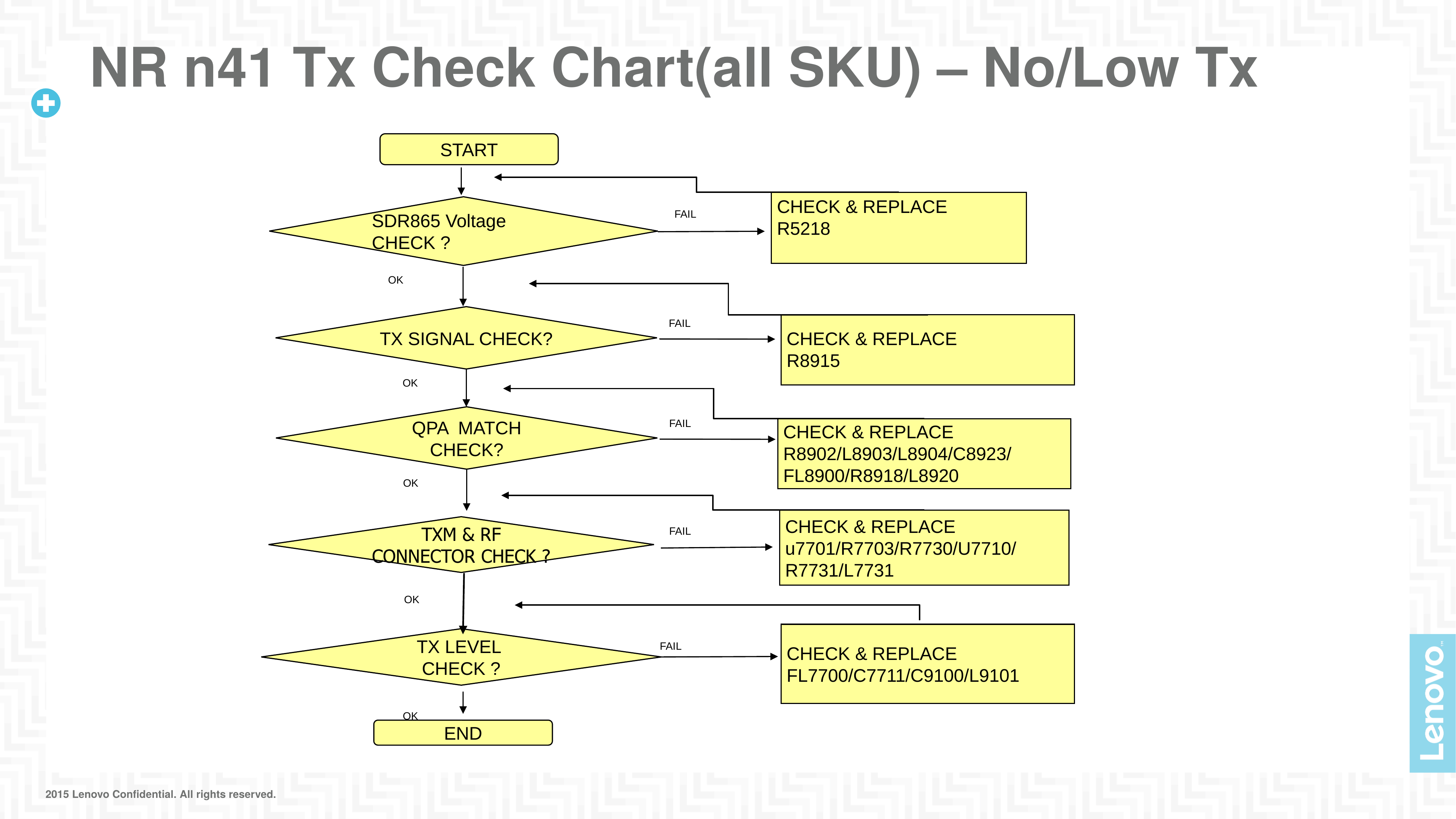

START
CHECK & REPLACE
R5218

SDR865 Voltage CHECK ?

FAIL
OK
TX SIGNAL CHECK?
FAIL
CHECK & REPLACE
R8915
OK
QPA  MATCH
CHECK?
FAIL
CHECK & REPLACE
R8902/L8903/L8904/C8923/FL8900/R8918/L8920
OK
CHECK & REPLACE
u7701/R7703/R7730/U7710/R7731/L7731
TXM & RF CONNECTOR CHECK ?
FAIL
OK
TX LEVEL
CHECK ?
FAIL
OK
END
CHECK & REPLACE
FL7700/C7711/C9100/L9101
# NR n41 Tx Check Chart(all SKU) – No/Low Tx